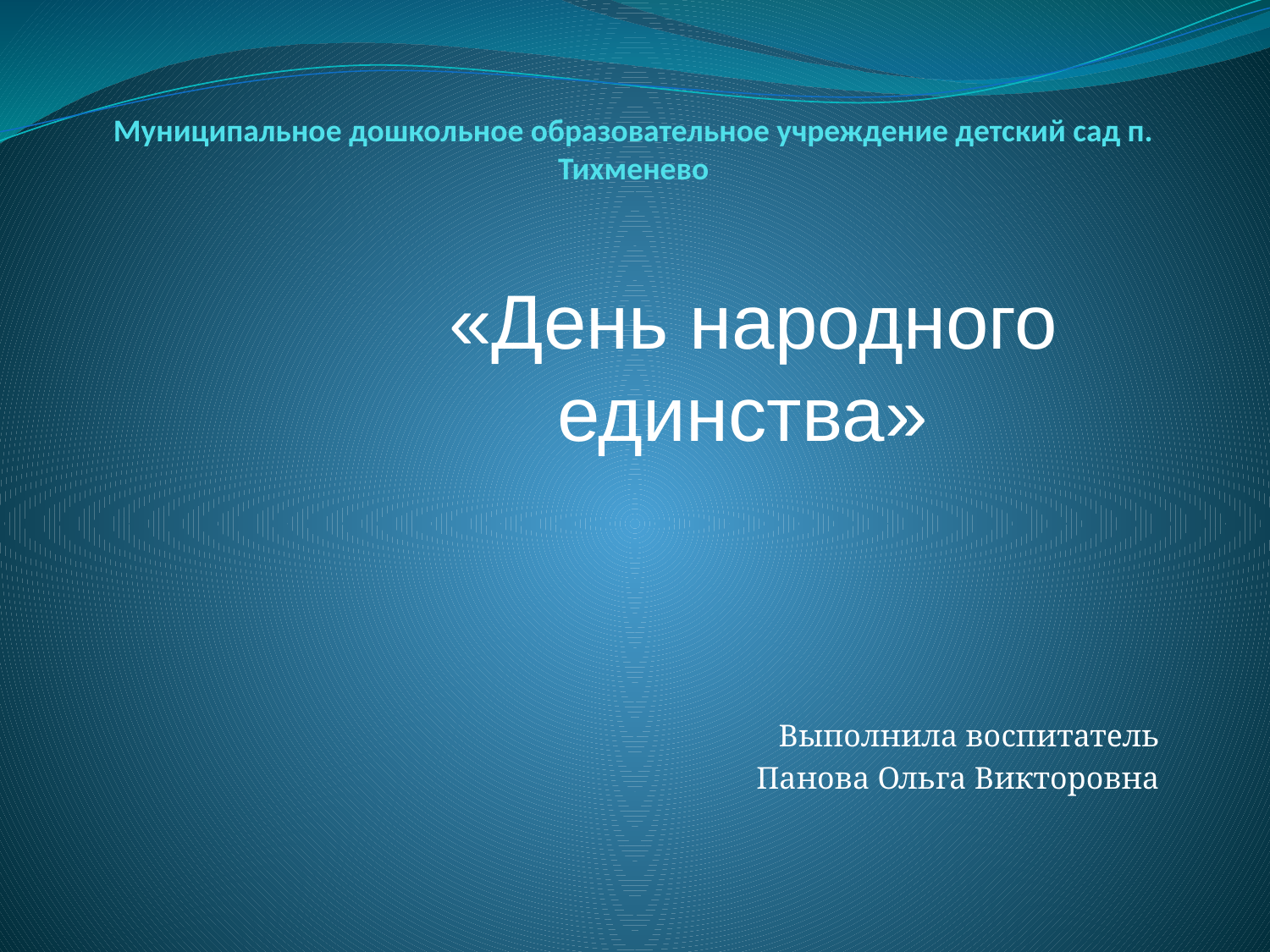

# Муниципальное дошкольное образовательное учреждение детский сад п. Тихменево
 «День народного единства»

Выполнила воспитатель
Панова Ольга Викторовна